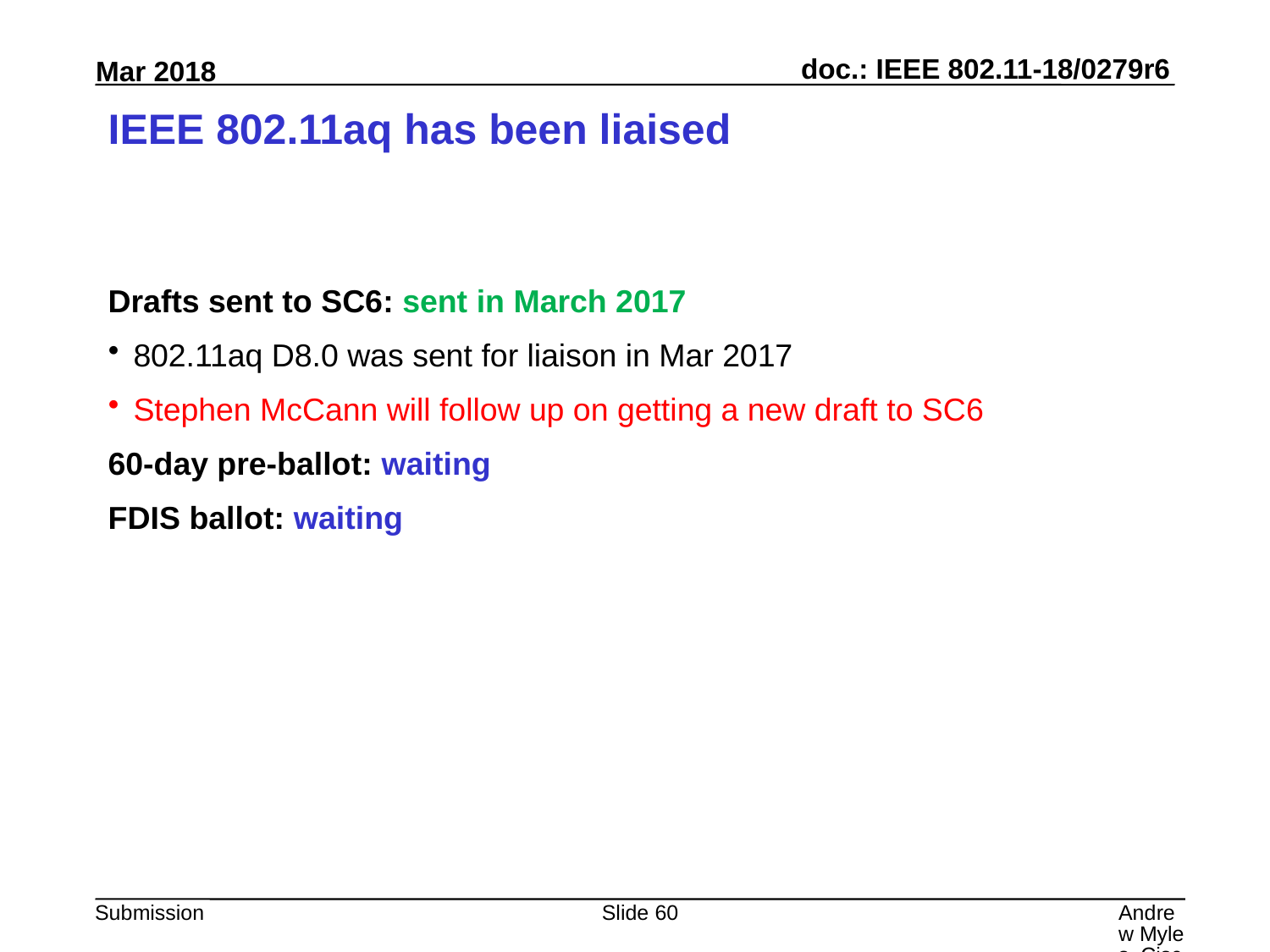

# IEEE 802.11aq has been liaised
Drafts sent to SC6: sent in March 2017
802.11aq D8.0 was sent for liaison in Mar 2017
Stephen McCann will follow up on getting a new draft to SC6
60-day pre-ballot: waiting
FDIS ballot: waiting
Slide 60
Andrew Myles, Cisco